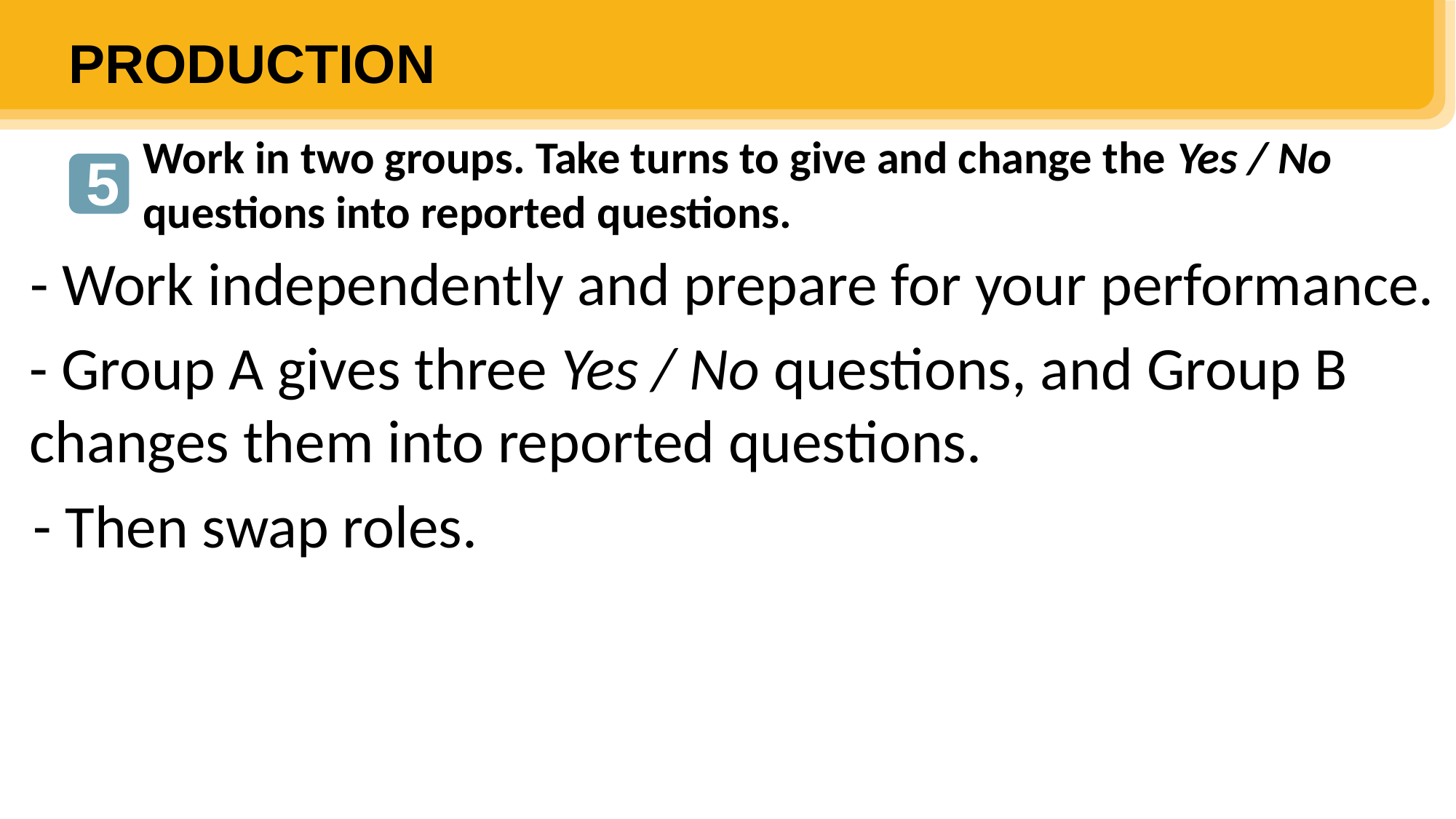

PRODUCTION
Work in two groups. Take turns to give and change the Yes / No questions into reported questions.
5

- Work independently and prepare for your performance.
- Group A gives three Yes / No questions, and Group B changes them into reported questions.
- Then swap roles.